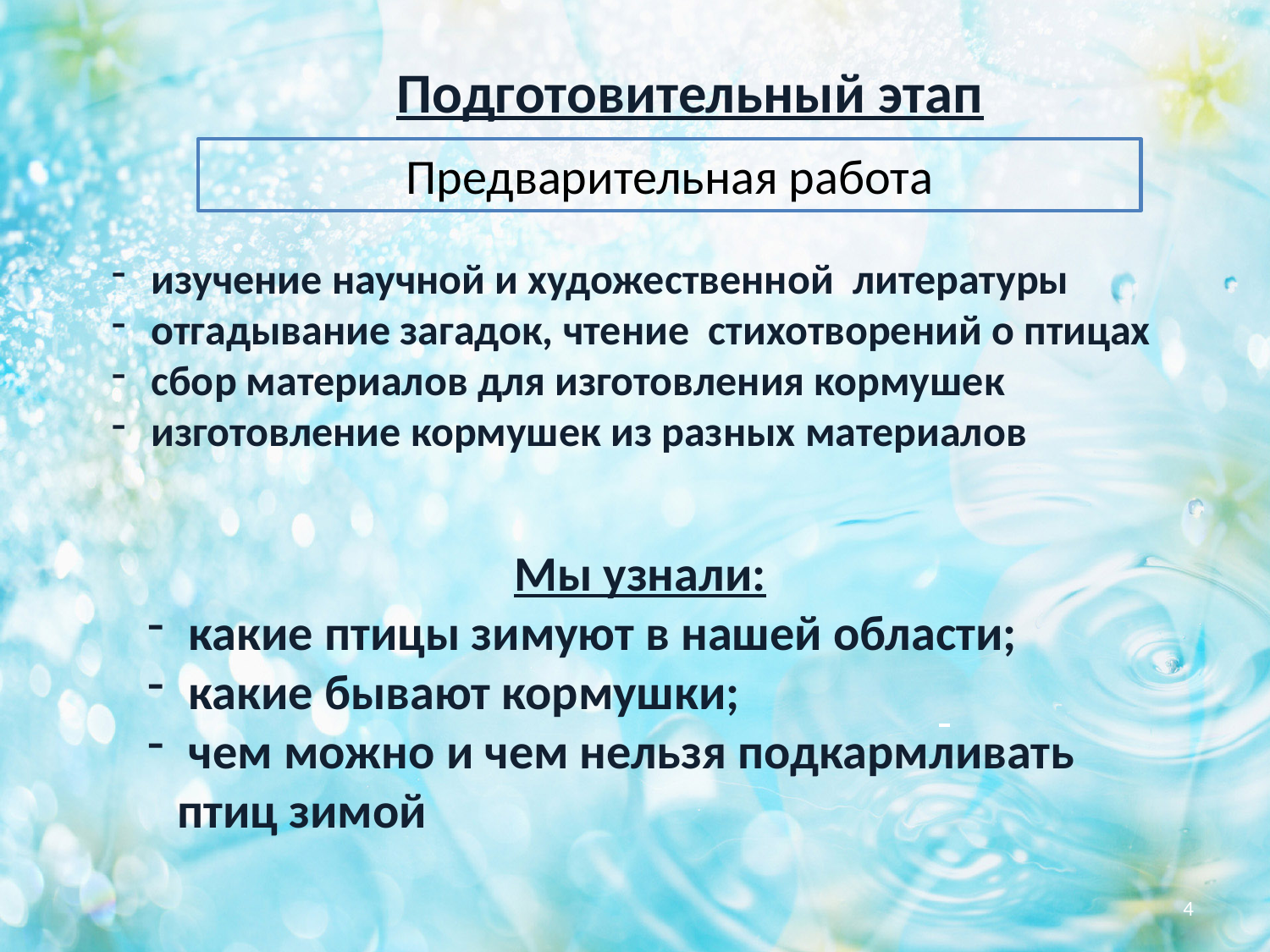

Подготовительный этап
Предварительная работа
 изучение научной и художественной  литературы
 отгадывание загадок, чтение  стихотворений о птицах
 сбор материалов для изготовления кормушек
 изготовление кормушек из разных материалов

Мы узнали:
 какие птицы зимуют в нашей области;
 какие бывают кормушки;
 чем можно и чем нельзя подкармливать птиц зимой

4